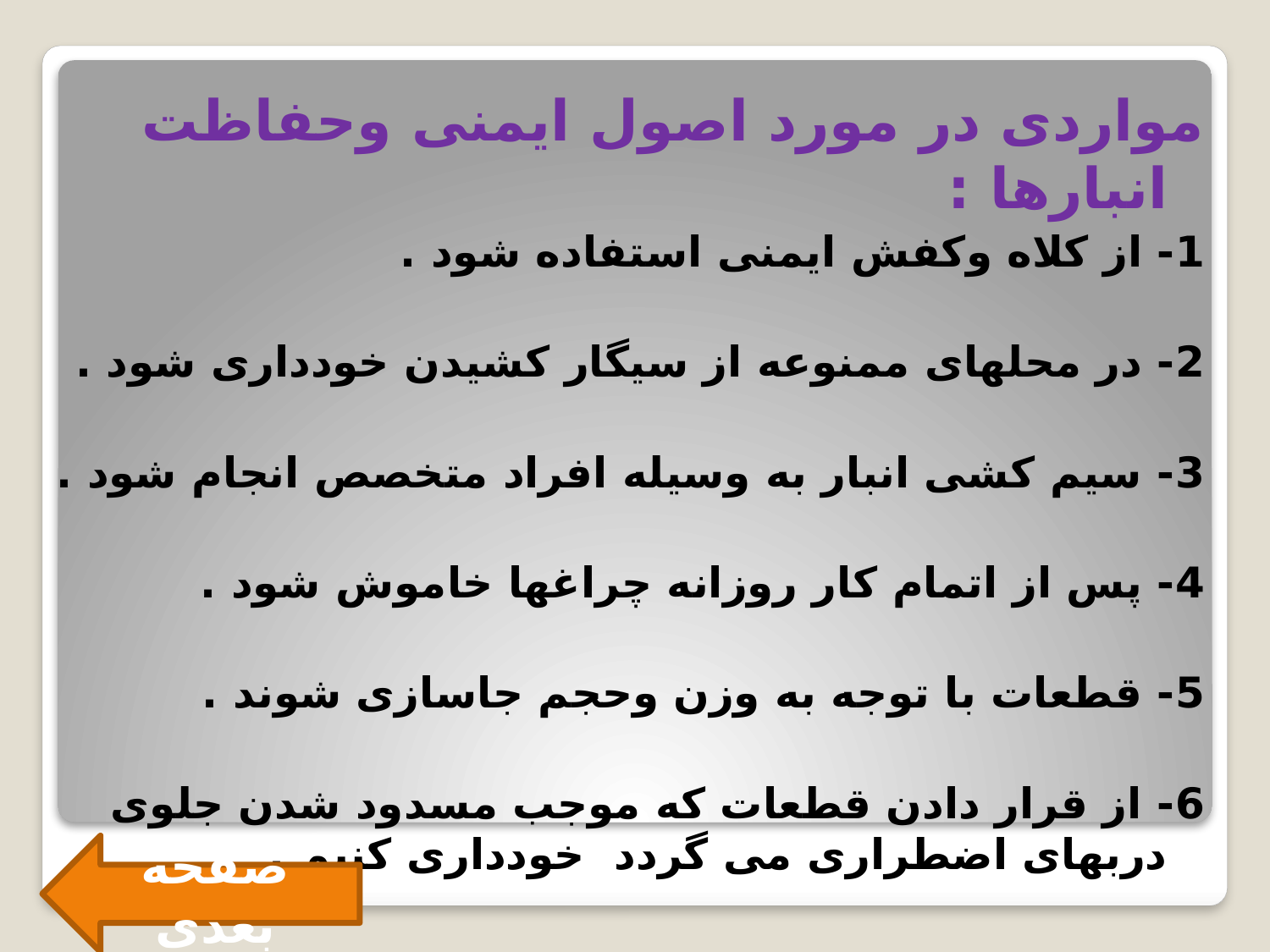

مواردی در مورد اصول ایمنی وحفاظت انبارها :
1- از کلاه وکفش ایمنی استفاده شود .

2- در محلهای ممنوعه از سیگار کشیدن خودداری شود .

3- سیم کشی انبار به وسیله افراد متخصص انجام شود .

4- پس از اتمام کار روزانه چراغها خاموش شود .

5- قطعات با توجه به وزن وحجم جاسازی شوند .

6- از قرار دادن قطعات که موجب مسدود شدن جلوی دربهای اضطراری می گردد  خودداری کنیم .

صفحه بعدی